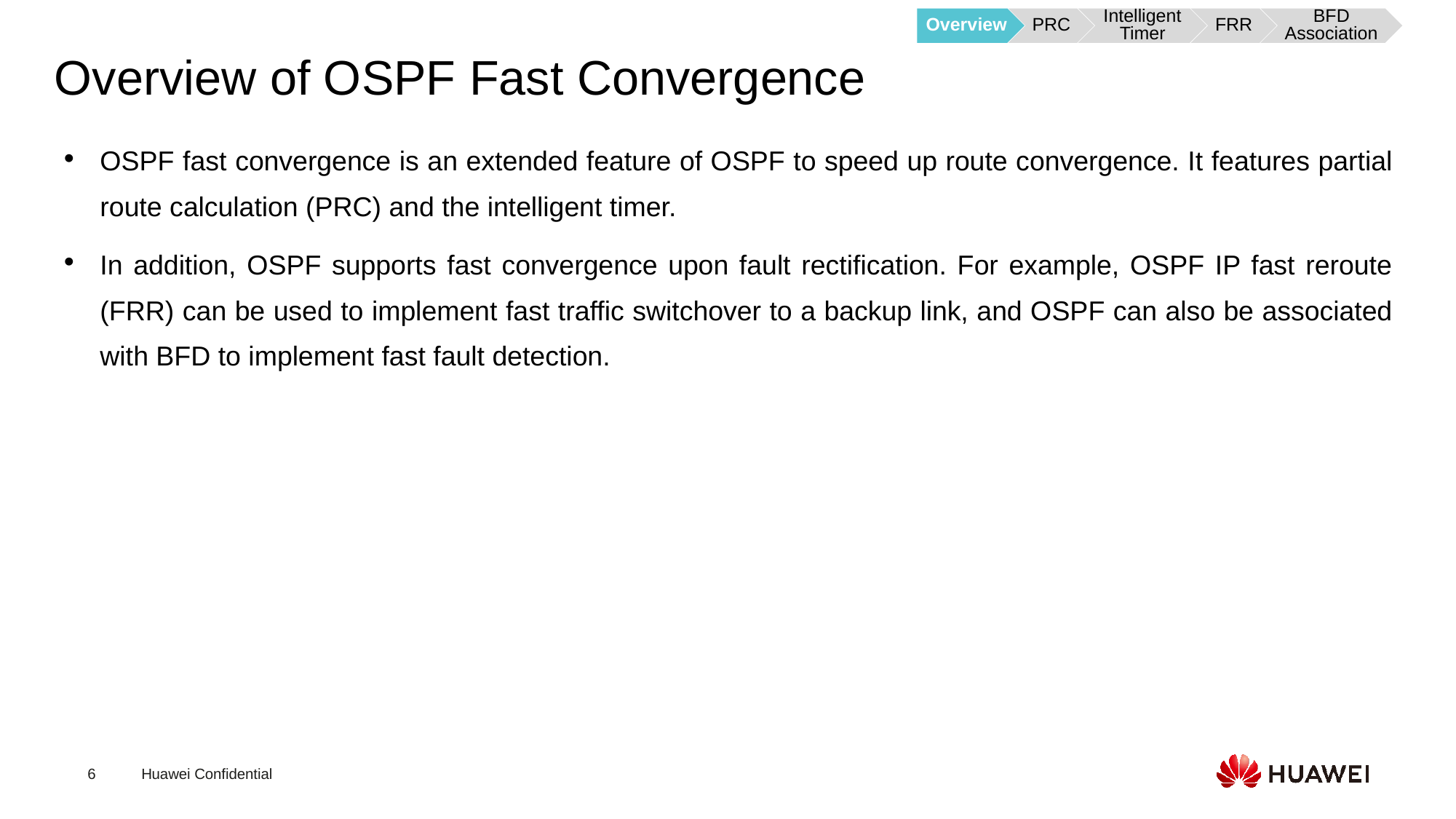

Overview
PRC
Intelligent Timer
FRR
BFD Association
# Overview of OSPF Fast Convergence
OSPF fast convergence is an extended feature of OSPF to speed up route convergence. It features partial route calculation (PRC) and the intelligent timer.
In addition, OSPF supports fast convergence upon fault rectification. For example, OSPF IP fast reroute (FRR) can be used to implement fast traffic switchover to a backup link, and OSPF can also be associated with BFD to implement fast fault detection.